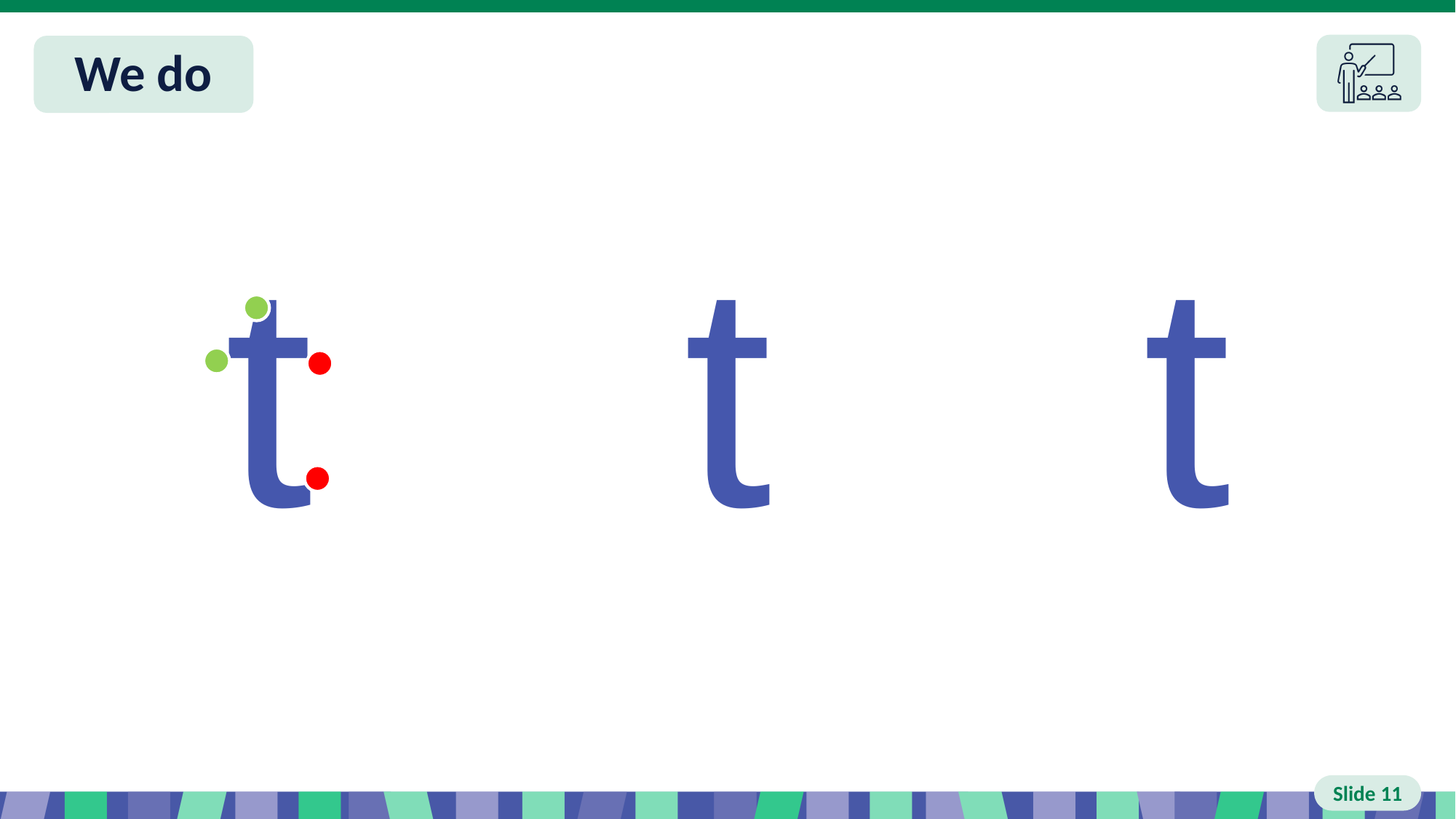

Slide 11 We do
t
t
t